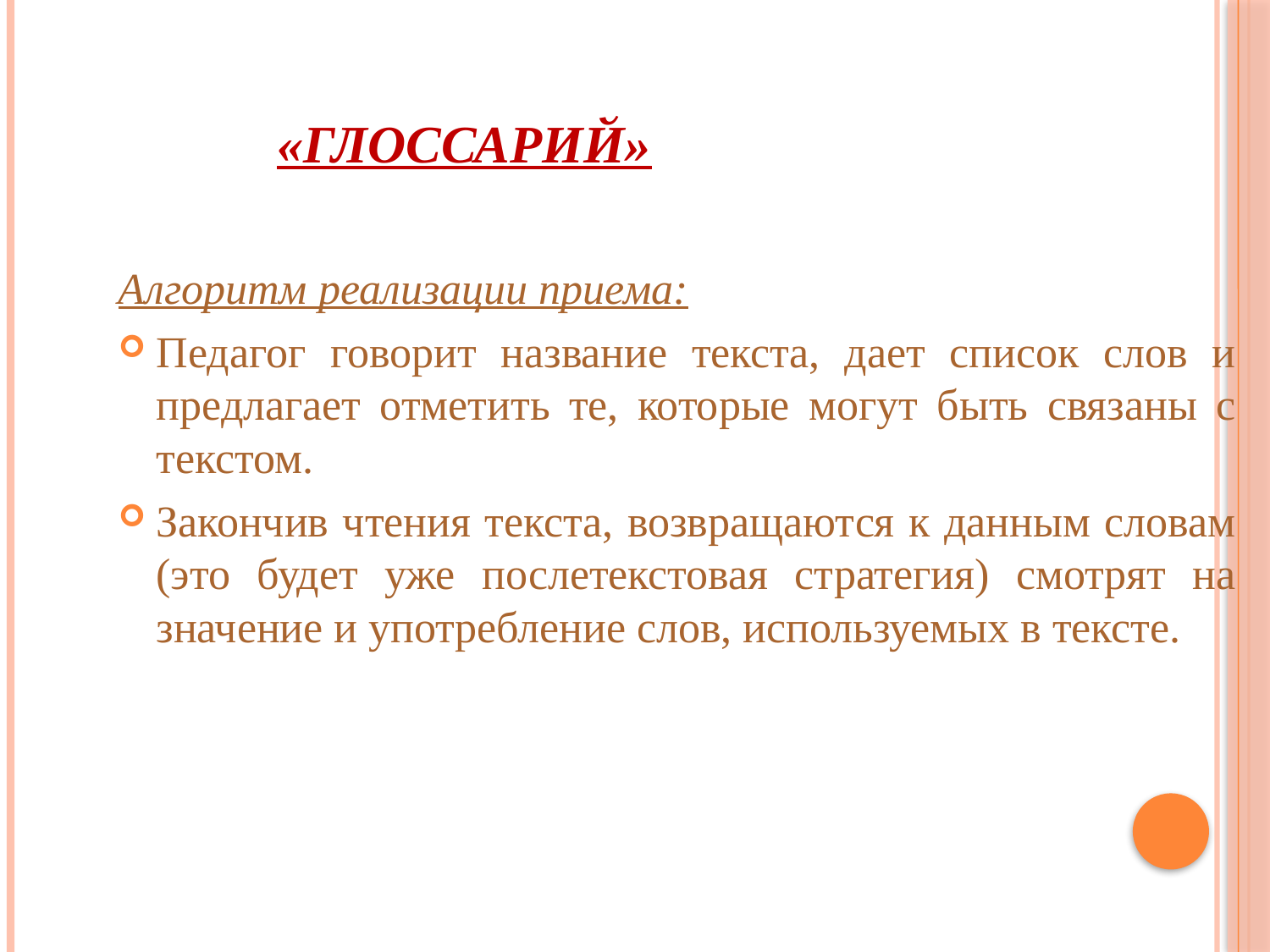

# «Глоссарий»
Алгоритм реализации приема:
Педагог говорит название текста, дает список слов и предлагает отметить те, которые могут быть связаны с текстом.
Закончив чтения текста, возвращаются к данным словам (это будет уже послетекстовая стратегия) смотрят на значение и употребление слов, используемых в тексте.